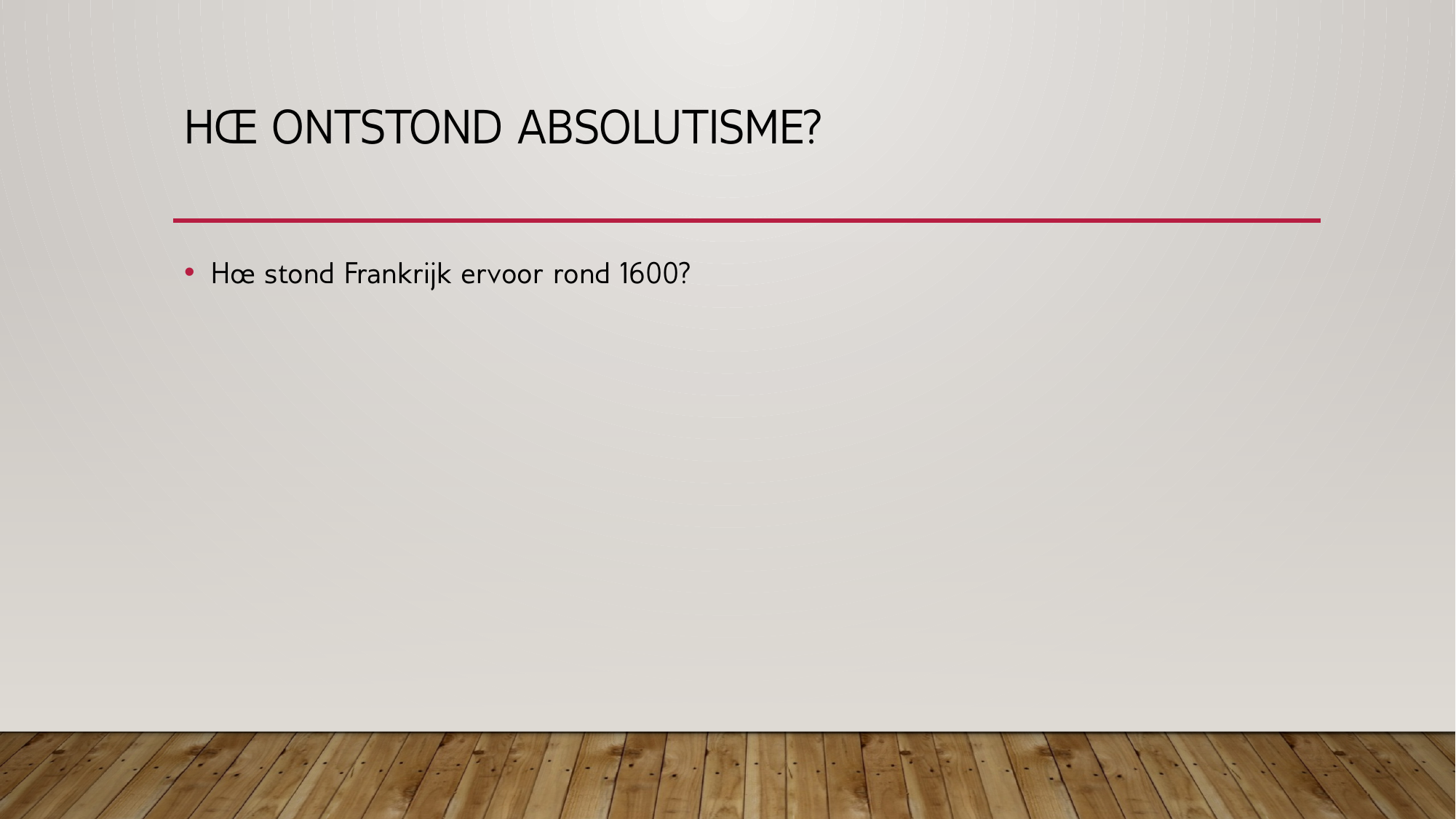

# Hoe ontstond Absolutisme?
Hoe stond Frankrijk ervoor rond 1600?